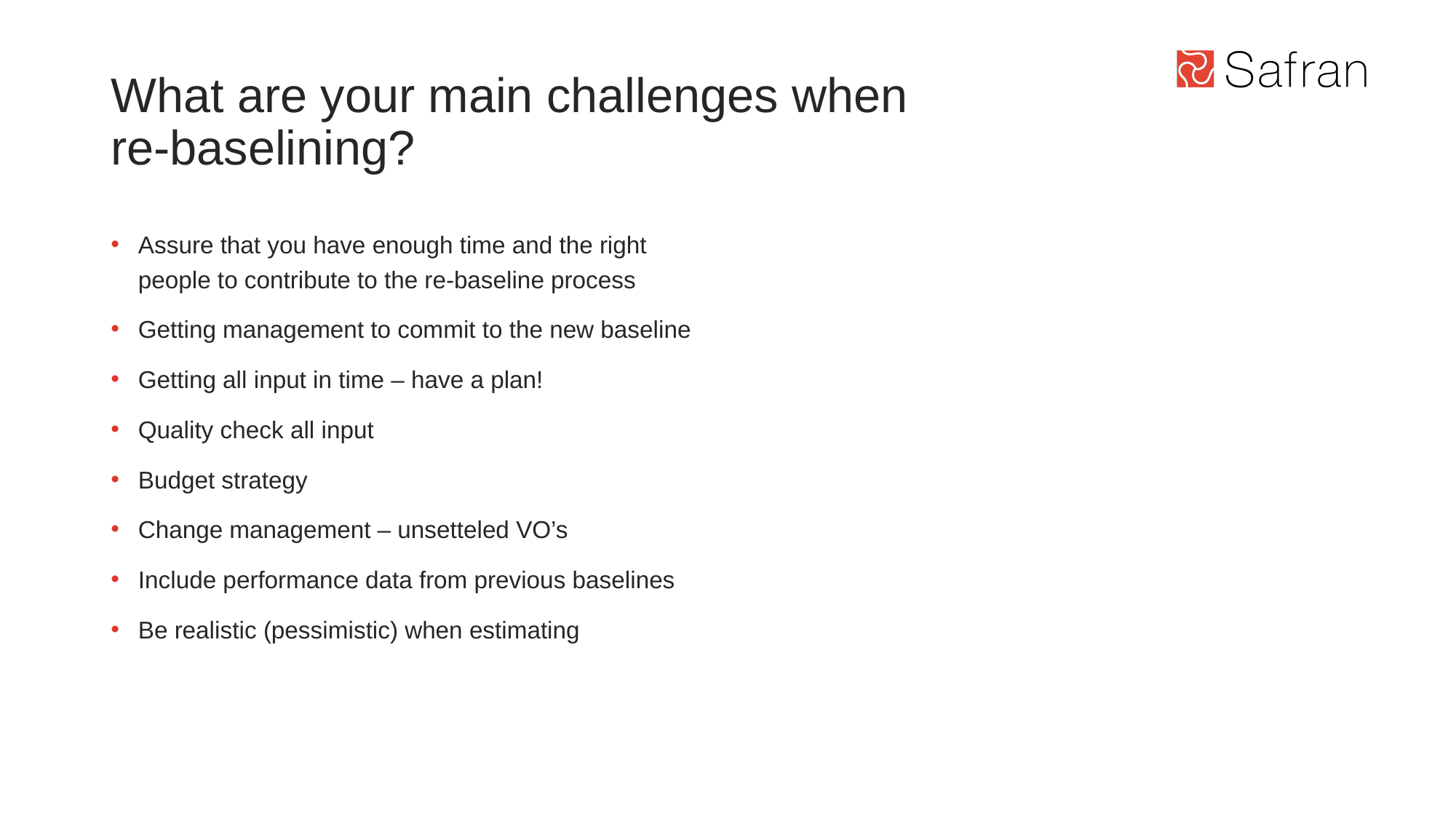

# What are your main challenges when re-baselining?
Assure that you have enough time and the right people to contribute to the re-baseline process
Getting management to commit to the new baseline
Getting all input in time – have a plan!
Quality check all input
Budget strategy
Change management – unsetteled VO’s
Include performance data from previous baselines
Be realistic (pessimistic) when estimating